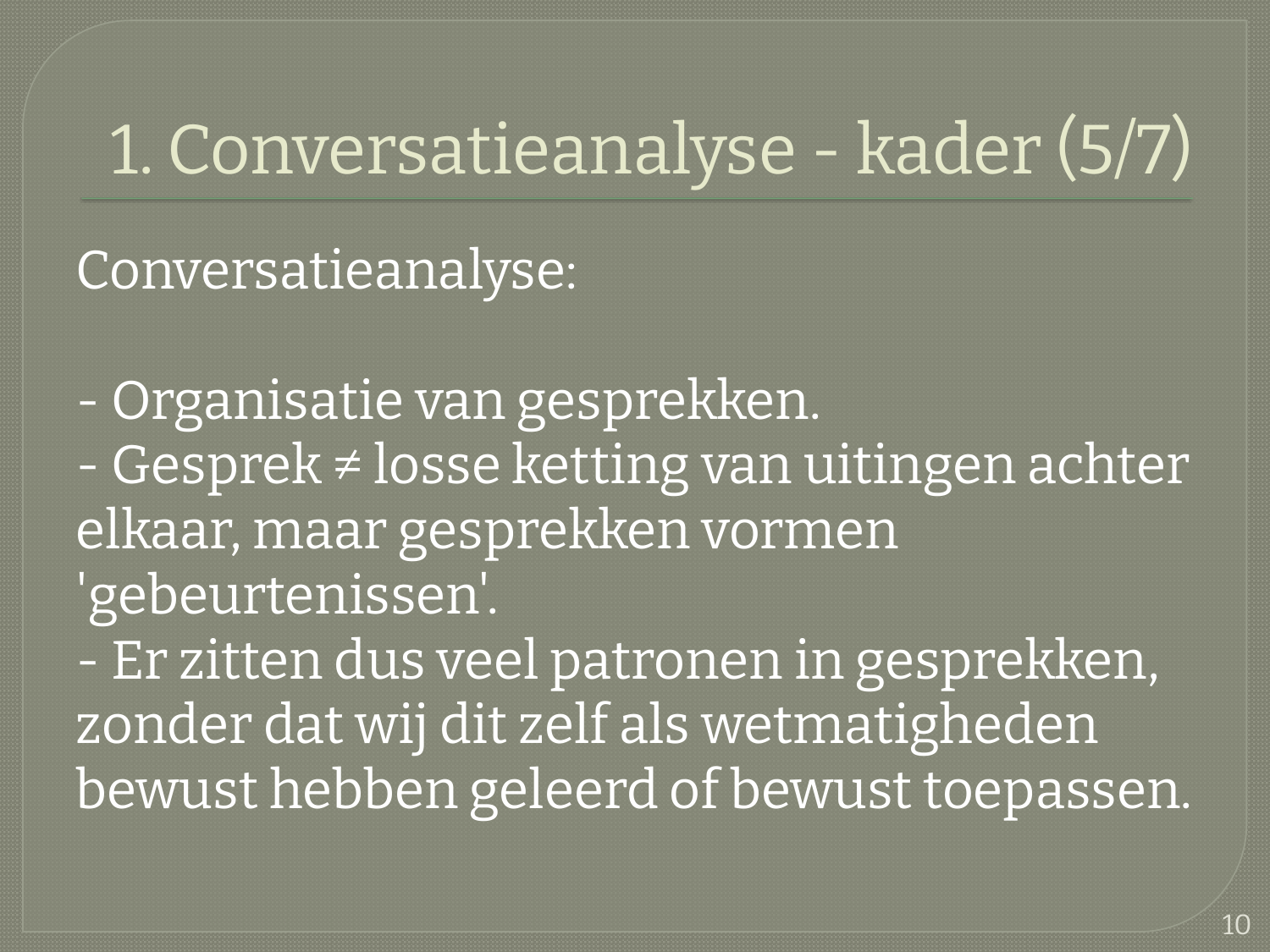

# 1. Conversatieanalyse - kader (5/7)
Conversatieanalyse:

- Organisatie van gesprekken.
- Gesprek ≠ losse ketting van uitingen achter elkaar, maar gesprekken vormen 'gebeurtenissen'.
- Er zitten dus veel patronen in gesprekken, zonder dat wij dit zelf als wetmatigheden bewust hebben geleerd of bewust toepassen.
10